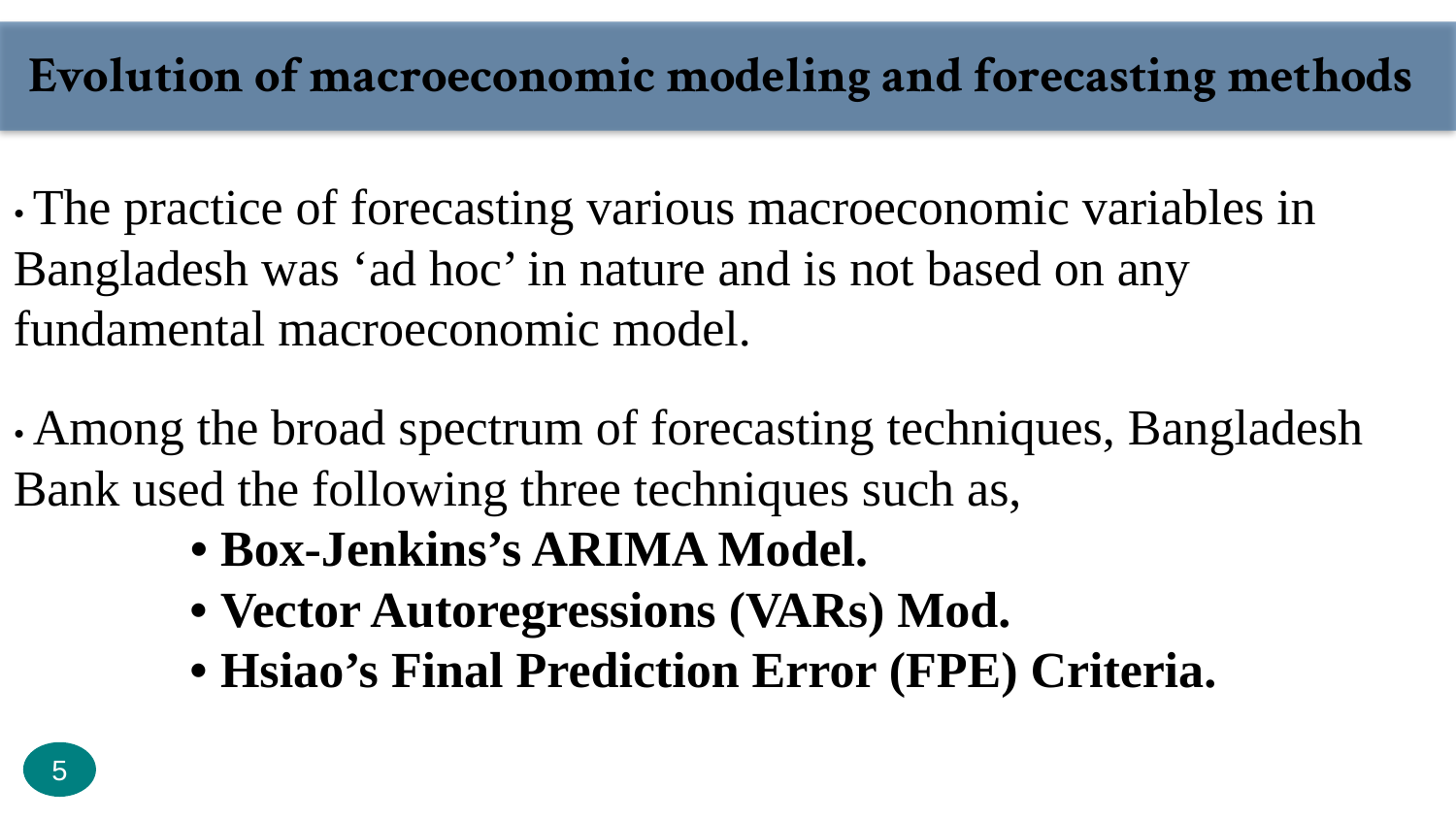

Evolution of macroeconomic modeling and forecasting methods
• The practice of forecasting various macroeconomic variables in Bangladesh was ‘ad hoc’ in nature and is not based on any fundamental macroeconomic model.

• Among the broad spectrum of forecasting techniques, Bangladesh Bank used the following three techniques such as,
              • Box-Jenkins’s ARIMA Model.
              • Vector Autoregressions (VARs) Mod.
              • Hsiao’s Final Prediction Error (FPE) Criteria.
5